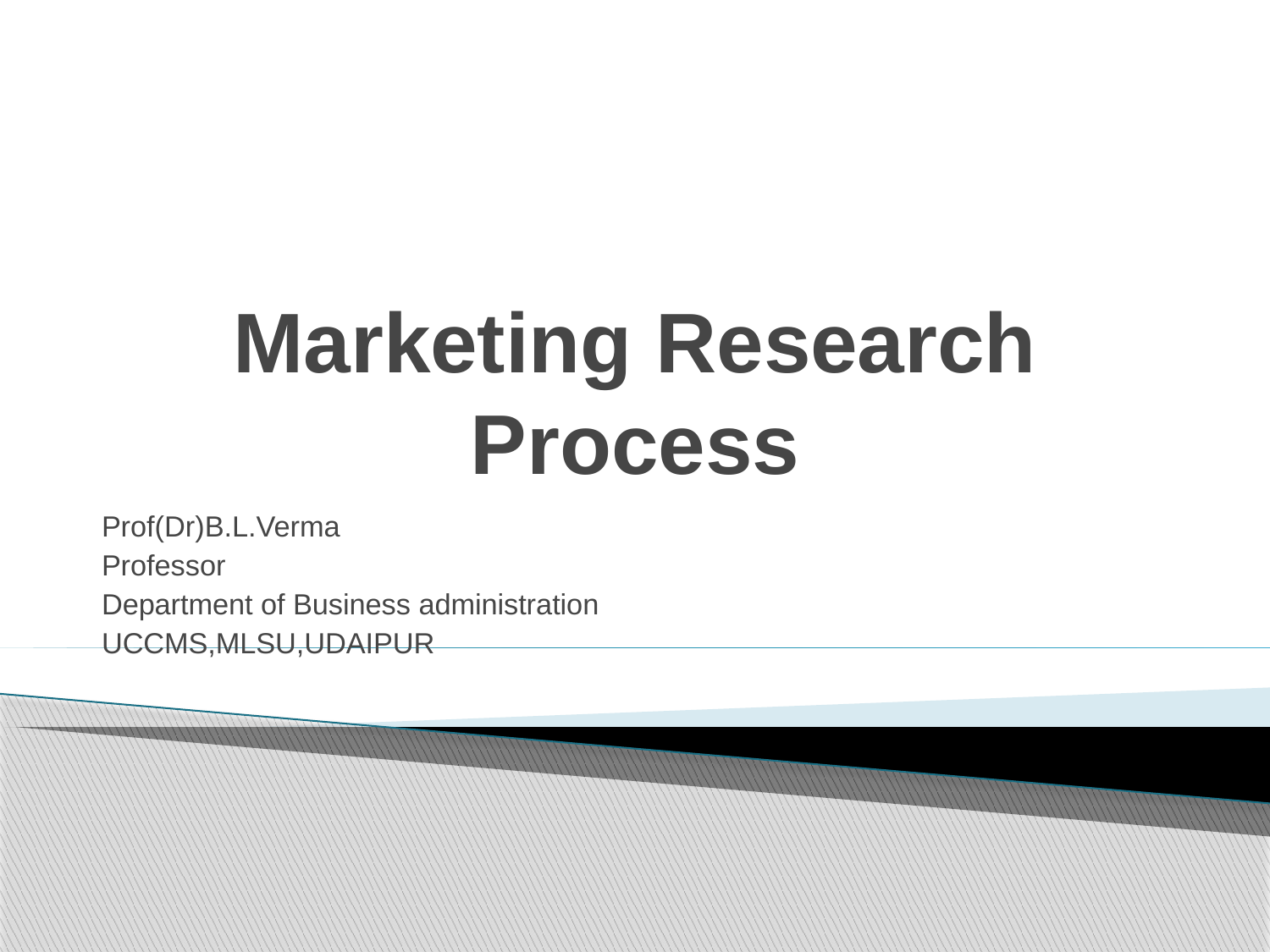

# Marketing Research Process
Prof(Dr)B.L.Verma
Professor
Department of Business administration
UCCMS,MLSU,UDAIPUR